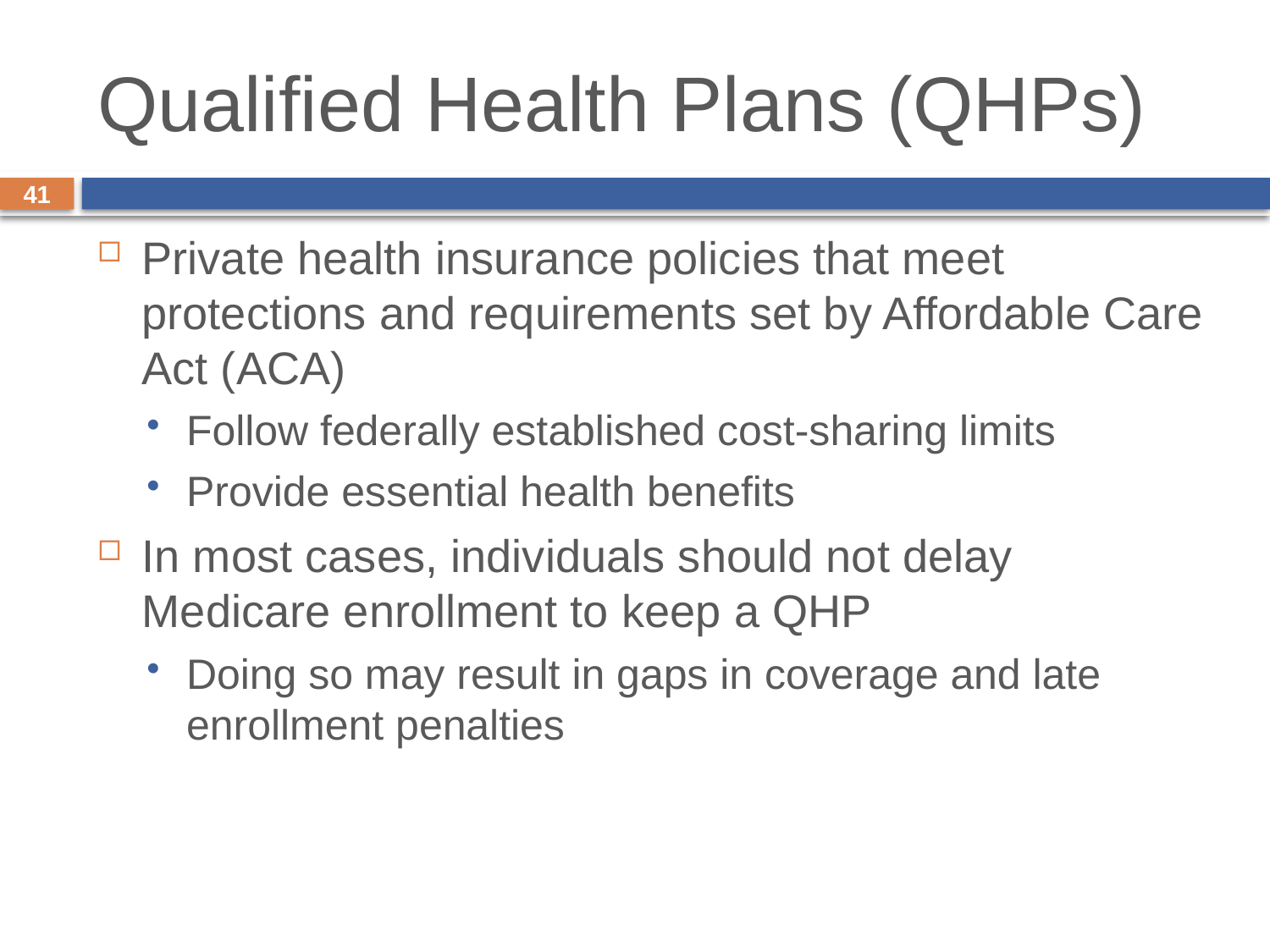

# Qualified Health Plans (QHPs)
41
Private health insurance policies that meet protections and requirements set by Affordable Care Act (ACA)
Follow federally established cost-sharing limits
Provide essential health benefits
In most cases, individuals should not delay Medicare enrollment to keep a QHP
Doing so may result in gaps in coverage and late enrollment penalties